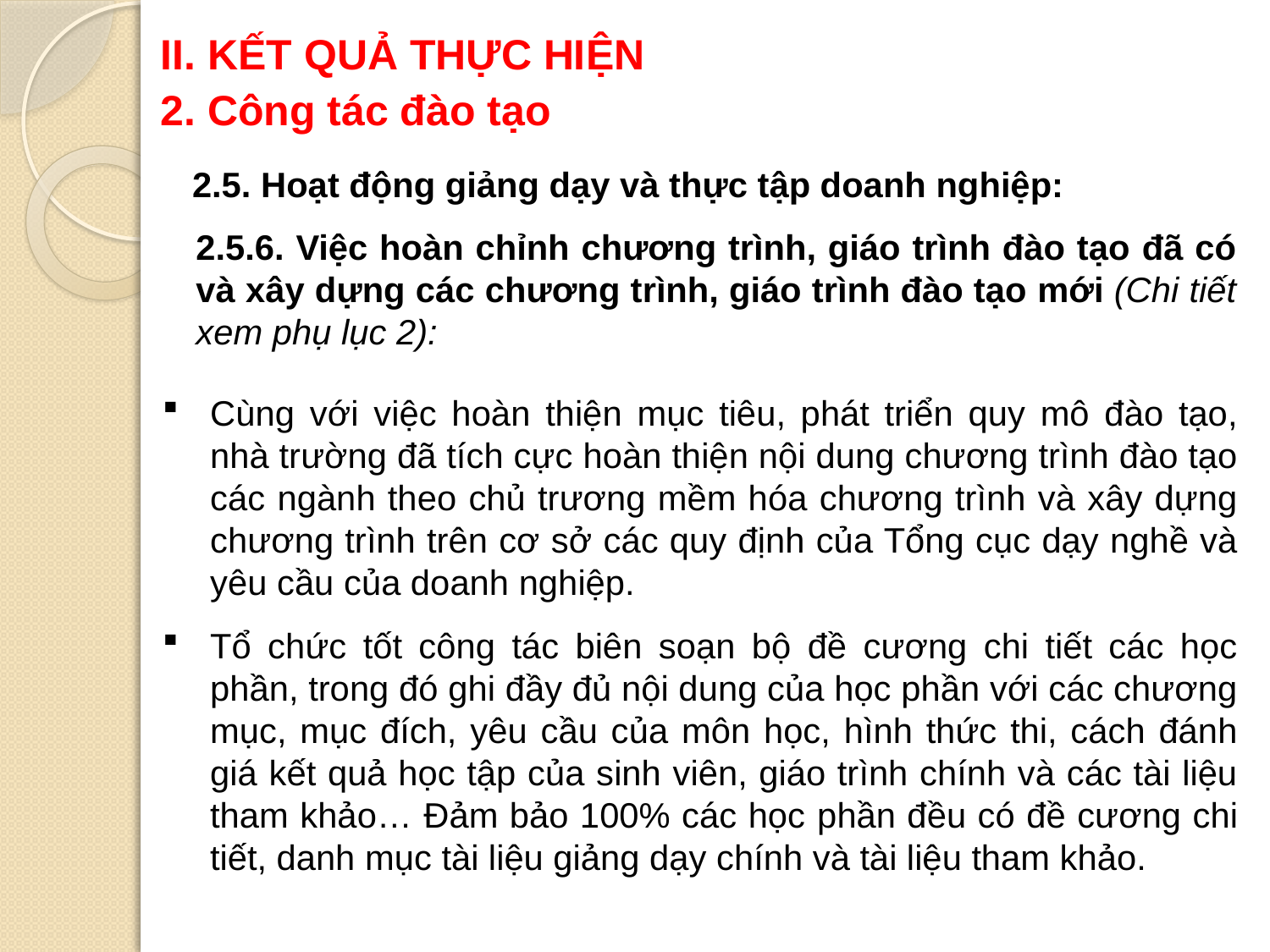

II. KẾT QUẢ THỰC HIỆN
2. Công tác đào tạo
2.5. Hoạt động giảng dạy và thực tập doanh nghiệp:
2.5.6. Việc hoàn chỉnh chương trình, giáo trình đào tạo đã có và xây dựng các chương trình, giáo trình đào tạo mới (Chi tiết xem phụ lục 2):
Cùng với việc hoàn thiện mục tiêu, phát triển quy mô đào tạo, nhà trường đã tích cực hoàn thiện nội dung chương trình đào tạo các ngành theo chủ trương mềm hóa chương trình và xây dựng chương trình trên cơ sở các quy định của Tổng cục dạy nghề và yêu cầu của doanh nghiệp.
Tổ chức tốt công tác biên soạn bộ đề cương chi tiết các học phần, trong đó ghi đầy đủ nội dung của học phần với các chương mục, mục đích, yêu cầu của môn học, hình thức thi, cách đánh giá kết quả học tập của sinh viên, giáo trình chính và các tài liệu tham khảo… Đảm bảo 100% các học phần đều có đề cương chi tiết, danh mục tài liệu giảng dạy chính và tài liệu tham khảo.